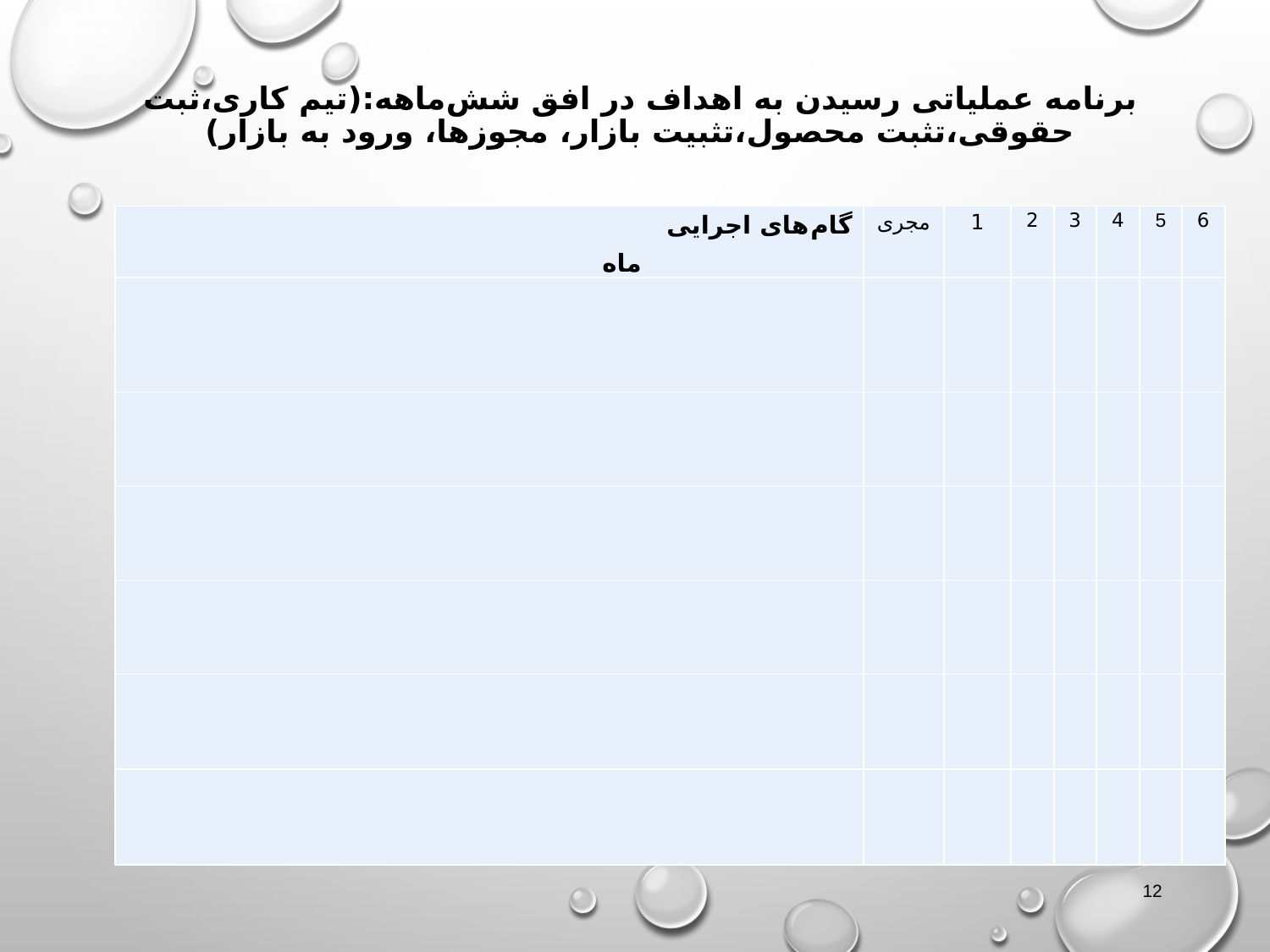

# برنامه عملیاتی رسیدن به اهداف در افق شش‌ماهه:(تیم کاری،ثبت حقوقی،تثبت محصول،تثبیت بازار، مجوزها، ورود به بازار)
| گام‌های اجرایی ماه | مجری | 1 | 2 | 3 | 4 | 5 | 6 |
| --- | --- | --- | --- | --- | --- | --- | --- |
|  |  |  |  |  |  |  |  |
|  |  |  |  |  |  |  |  |
|  |  |  |  |  |  |  |  |
|  |  |  |  |  |  |  |  |
|  |  |  |  |  |  |  |  |
|  |  |  |  |  |  |  |  |
12